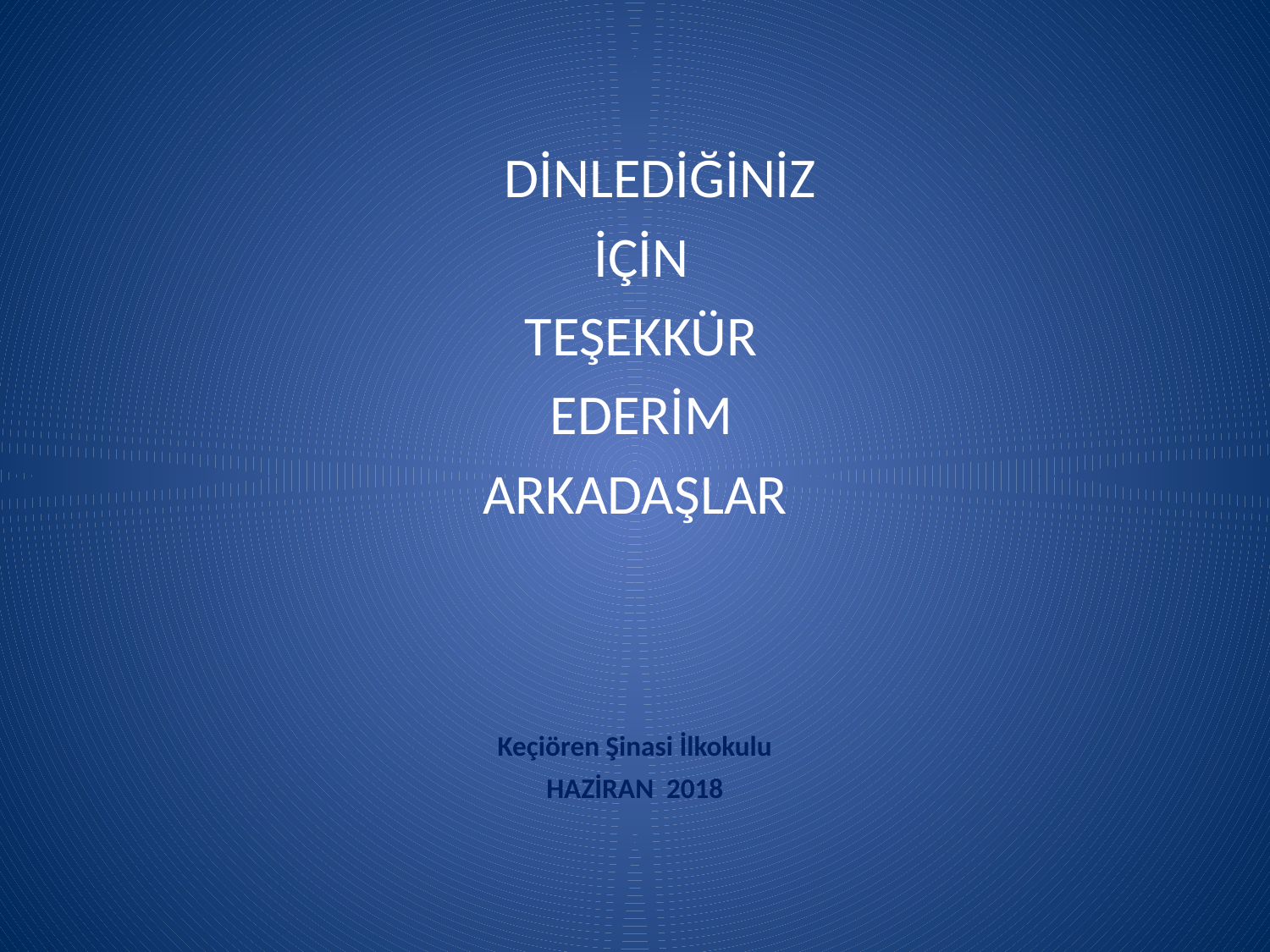

DİNLEDİĞİNİZ
 İÇİN
 TEŞEKKÜR
 EDERİM
ARKADAŞLAR

Keçiören Şinasi İlkokulu

HAZİRAN  2018